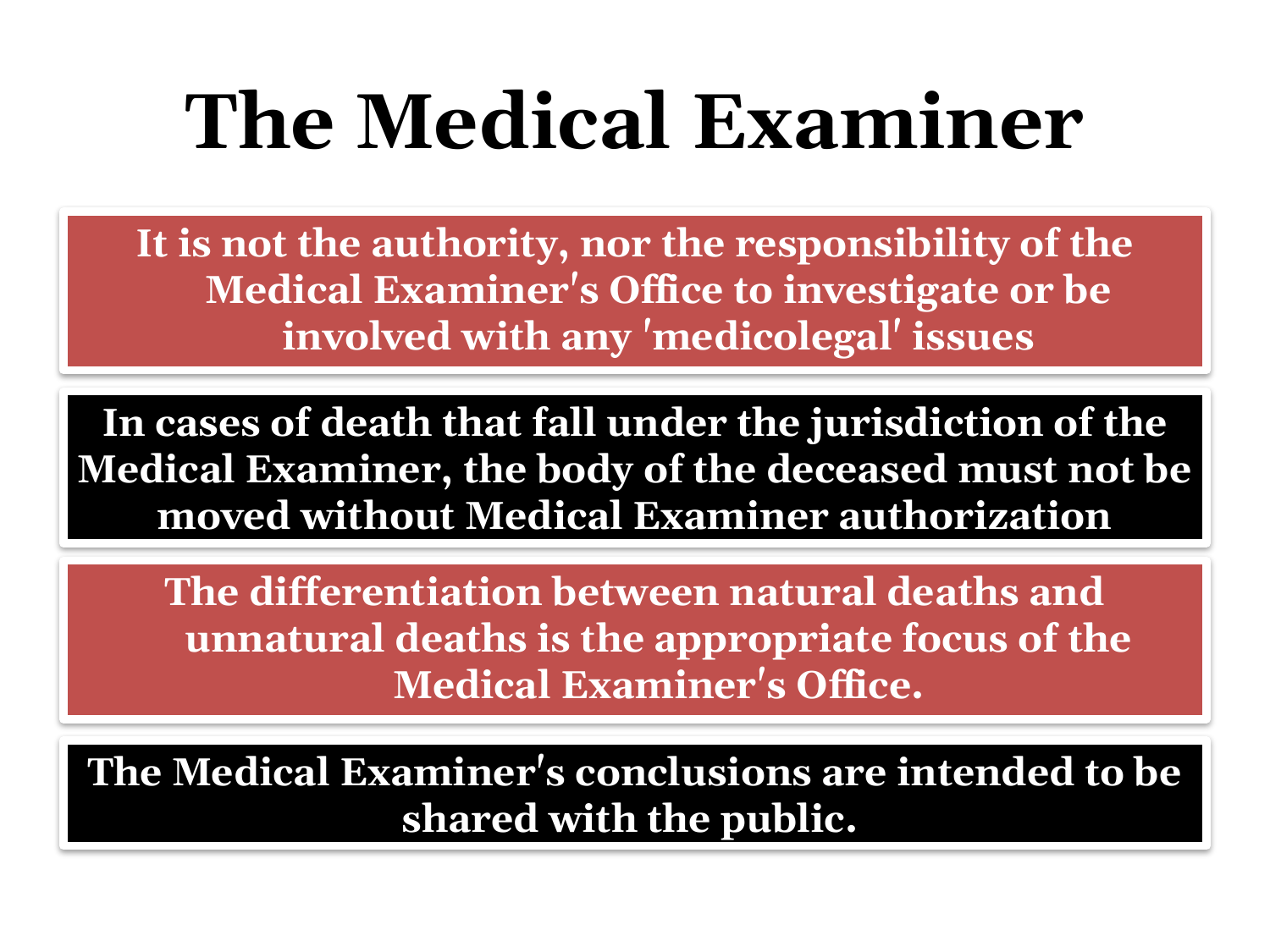

# The Medical Examiner
It is not the authority, nor the responsibility of the Medical Examiner's Office to investigate or be involved with any 'medicolegal' issues
In cases of death that fall under the jurisdiction of the Medical Examiner, the body of the deceased must not be moved without Medical Examiner authorization
The differentiation between natural deaths and unnatural deaths is the appropriate focus of the Medical Examiner's Office.
The Medical Examiner's conclusions are intended to be shared with the public.